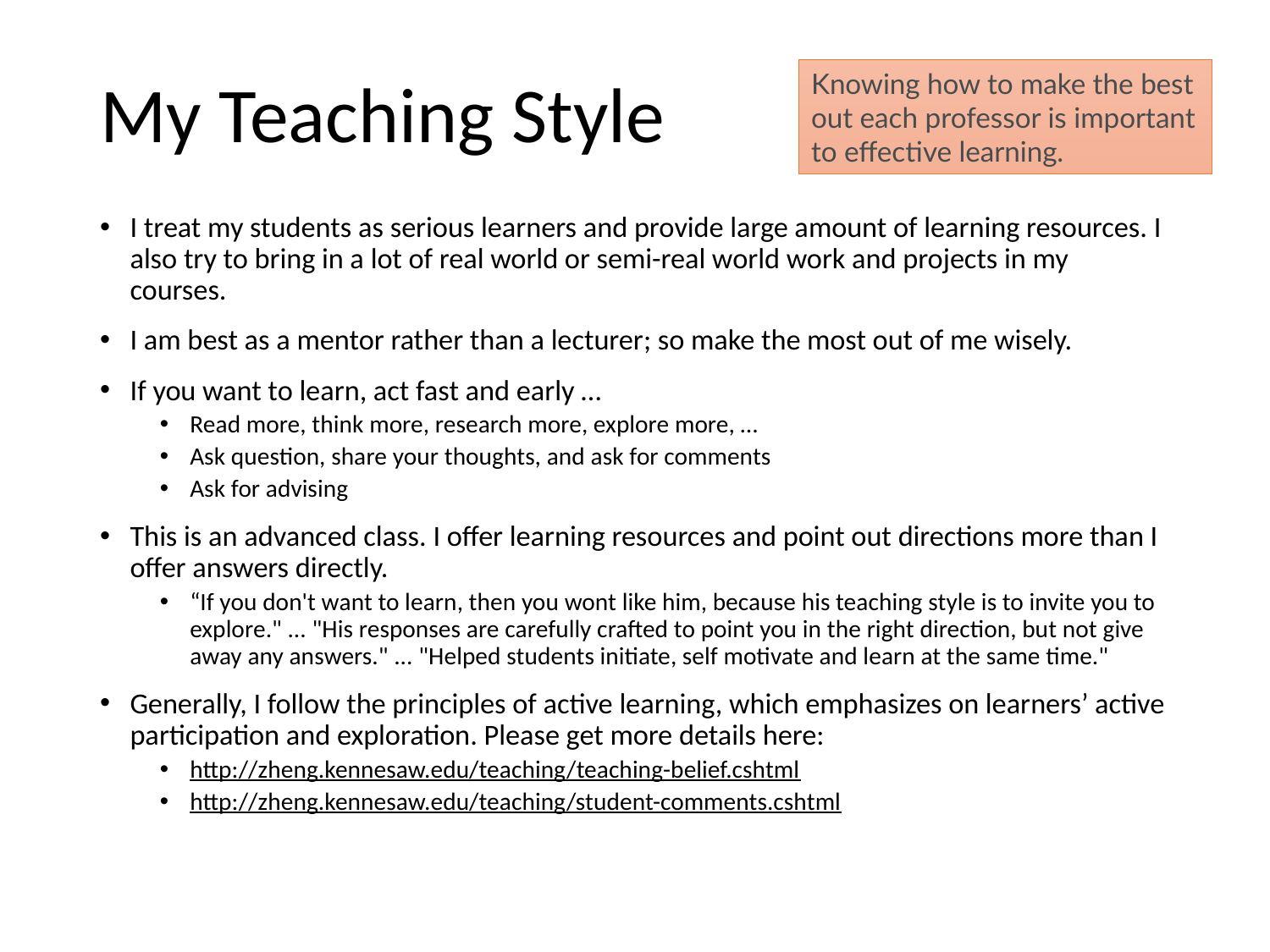

# My Teaching Style
Knowing how to make the best out each professor is important to effective learning.
I treat my students as serious learners and provide large amount of learning resources. I also try to bring in a lot of real world or semi-real world work and projects in my courses.
I am best as a mentor rather than a lecturer; so make the most out of me wisely.
If you want to learn, act fast and early …
Read more, think more, research more, explore more, …
Ask question, share your thoughts, and ask for comments
Ask for advising
This is an advanced class. I offer learning resources and point out directions more than I offer answers directly.
“If you don't want to learn, then you wont like him, because his teaching style is to invite you to explore." ... "His responses are carefully crafted to point you in the right direction, but not give away any answers." ... "Helped students initiate, self motivate and learn at the same time."
Generally, I follow the principles of active learning, which emphasizes on learners’ active participation and exploration. Please get more details here:
http://zheng.kennesaw.edu/teaching/teaching-belief.cshtml
http://zheng.kennesaw.edu/teaching/student-comments.cshtml